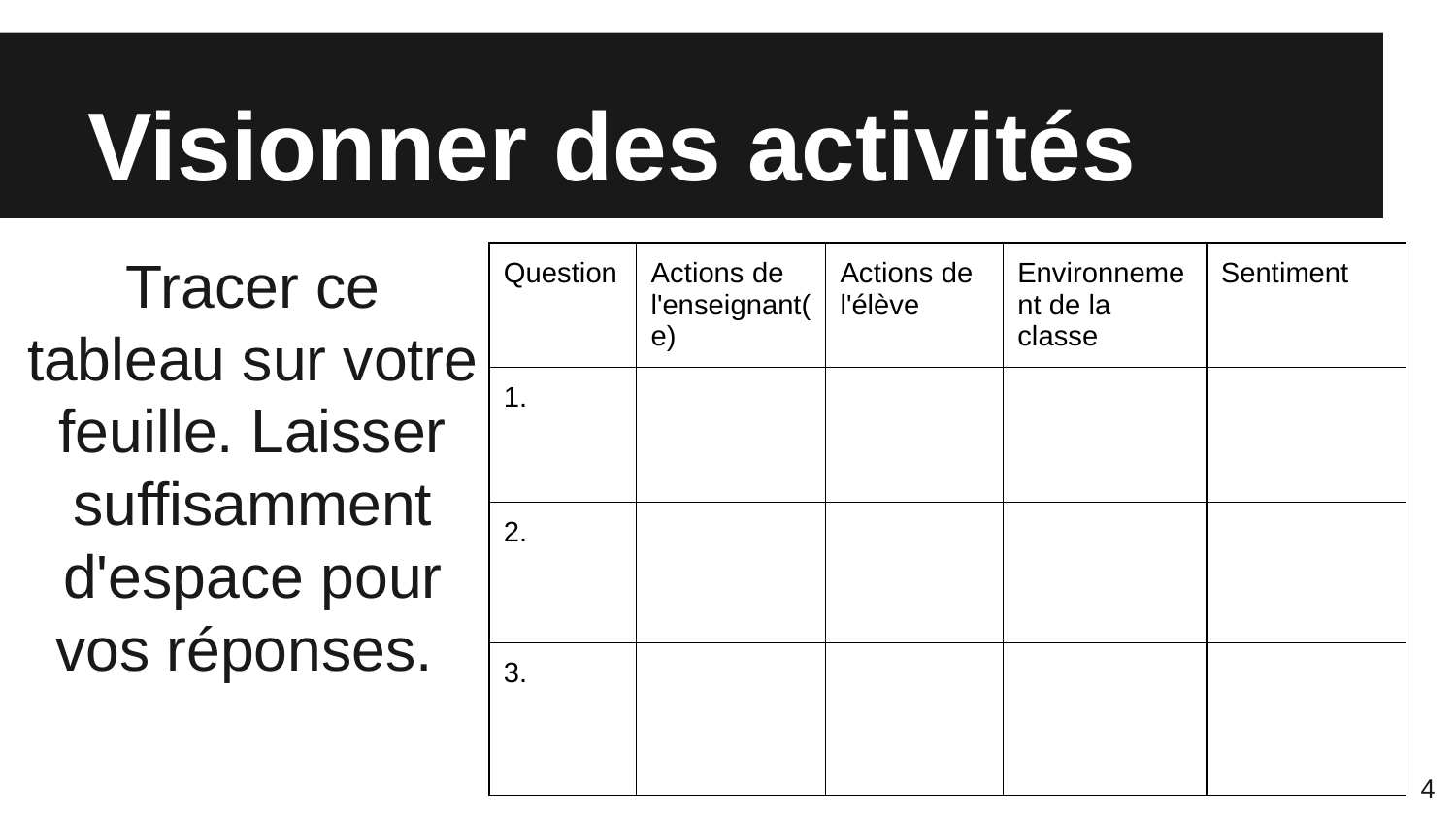

# Visionner des activités
Tracer ce tableau sur votre feuille. Laisser suffisamment d'espace pour vos réponses.
| Question | Actions de l'enseignant(e) | Actions de l'élève | Environnement de la classe | Sentiment |
| --- | --- | --- | --- | --- |
| 1. |  |  |  |  |
| 2. |  |  |  |  |
| 3. |  |  |  |  |
4